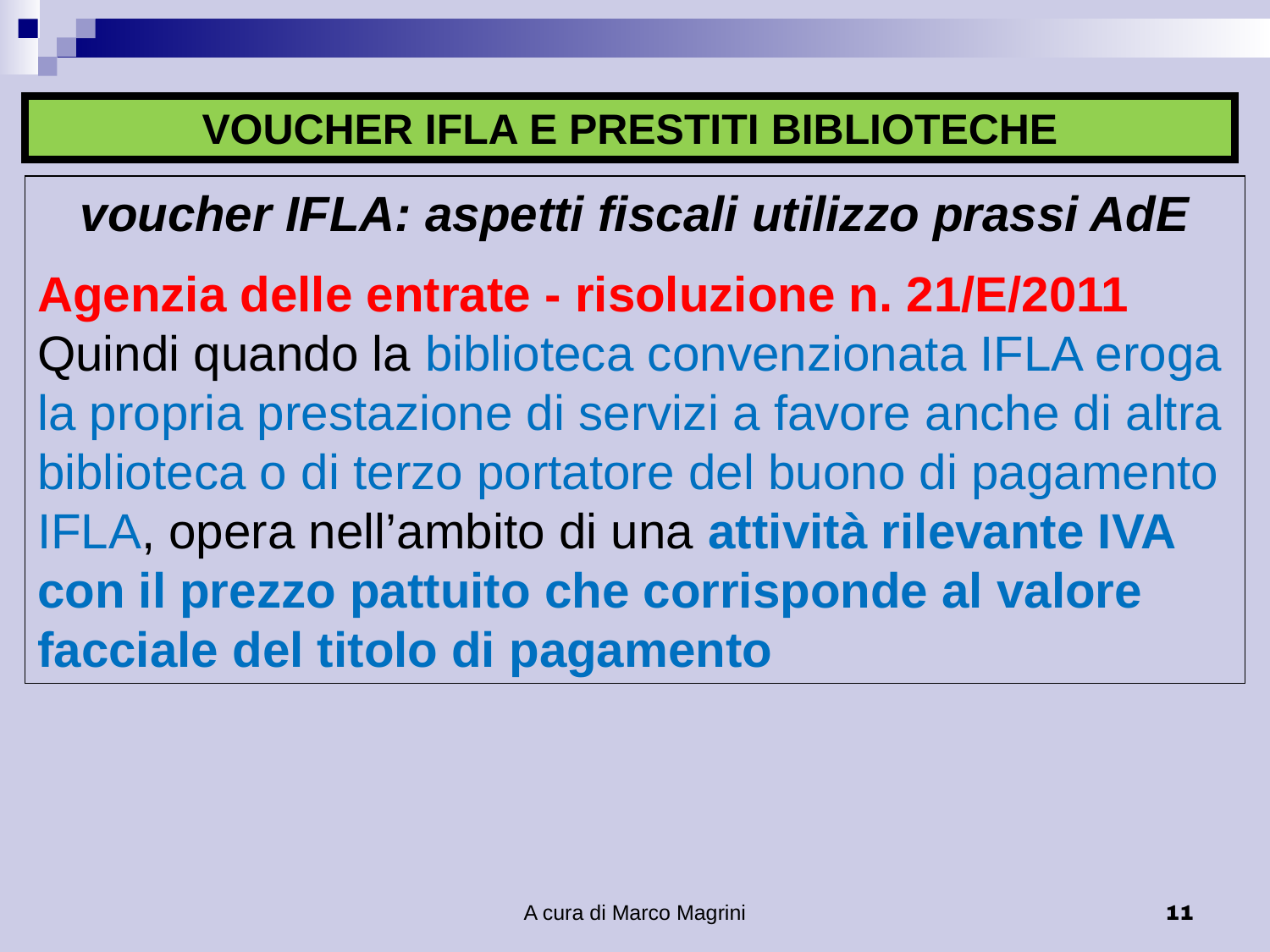

VOUCHER IFLA E PRESTITI BIBLIOTECHE
voucher IFLA: aspetti fiscali utilizzo prassi AdE

Agenzia delle entrate - risoluzione n. 21/E/2011
Quindi quando la biblioteca convenzionata IFLA eroga la propria prestazione di servizi a favore anche di altra biblioteca o di terzo portatore del buono di pagamento IFLA, opera nell’ambito di una attività rilevante IVA con il prezzo pattuito che corrisponde al valore facciale del titolo di pagamento

A cura di Marco Magrini
11